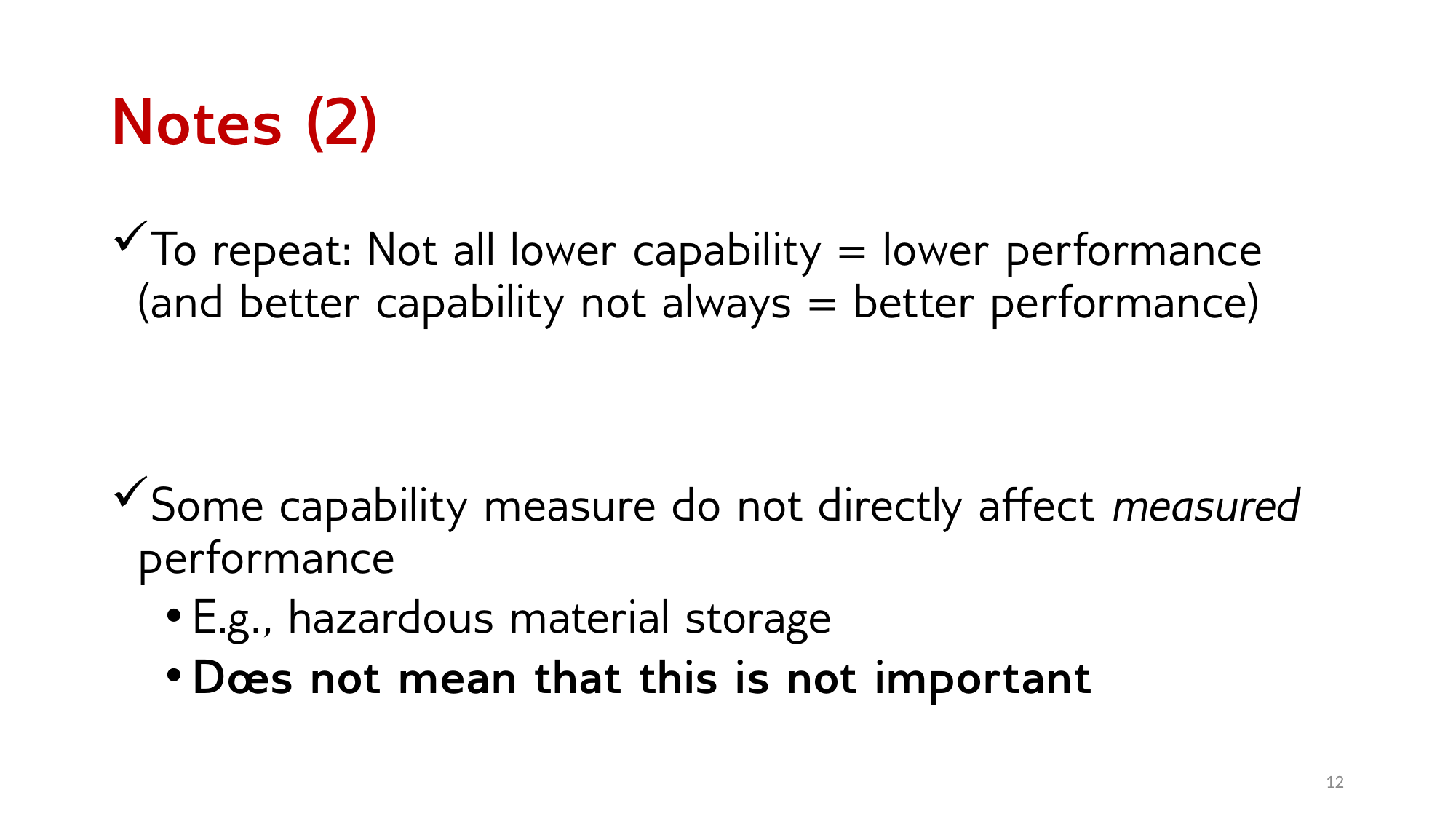

# Notes (2)
To repeat: Not all lower capability = lower performance (and better capability not always = better performance)

Some capability measure do not directly affect measured performance
E.g., hazardous material storage
Does not mean that this is not important
12